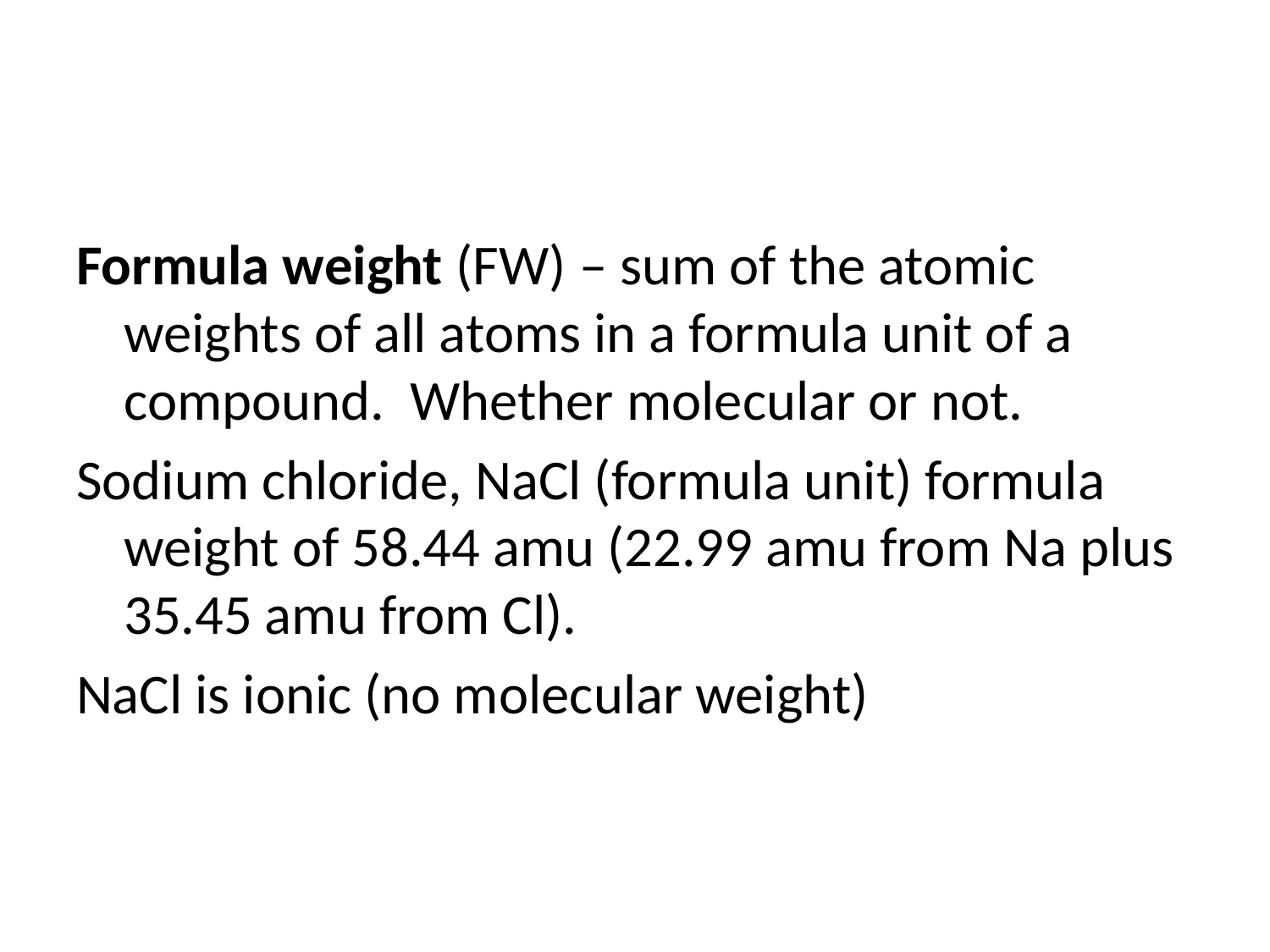

#
Formula weight (FW) – sum of the atomic weights of all atoms in a formula unit of a compound.  Whether molecular or not.
Sodium chloride, NaCl (formula unit) formula weight of 58.44 amu (22.99 amu from Na plus 35.45 amu from Cl).
NaCl is ionic (no molecular weight)